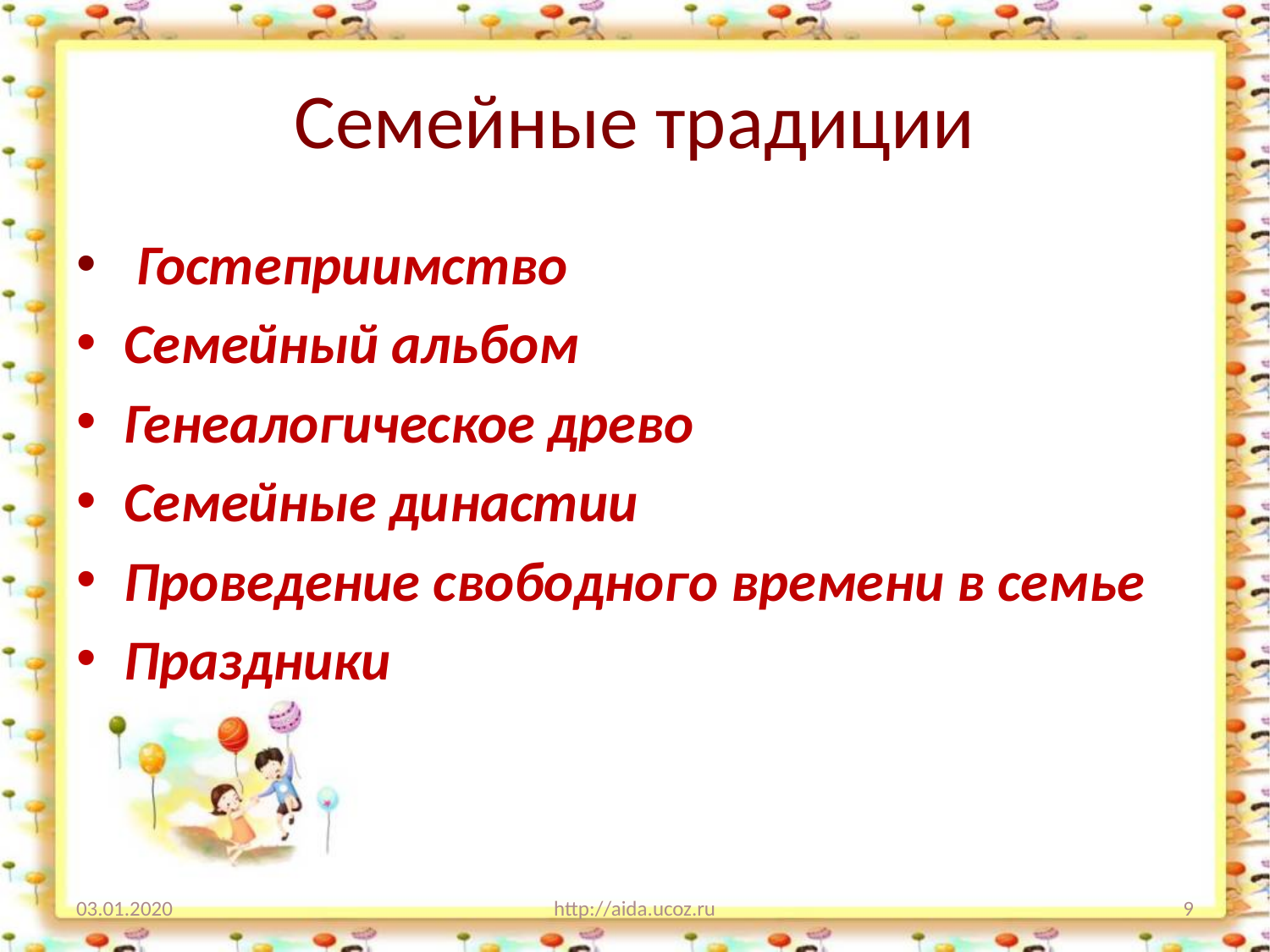

# Семейные традиции
 Гостеприимство
Семейный альбом
Генеалогическое древо
Семейные династии
Проведение свободного времени в семье
Праздники

03.01.2020
http://aida.ucoz.ru
9